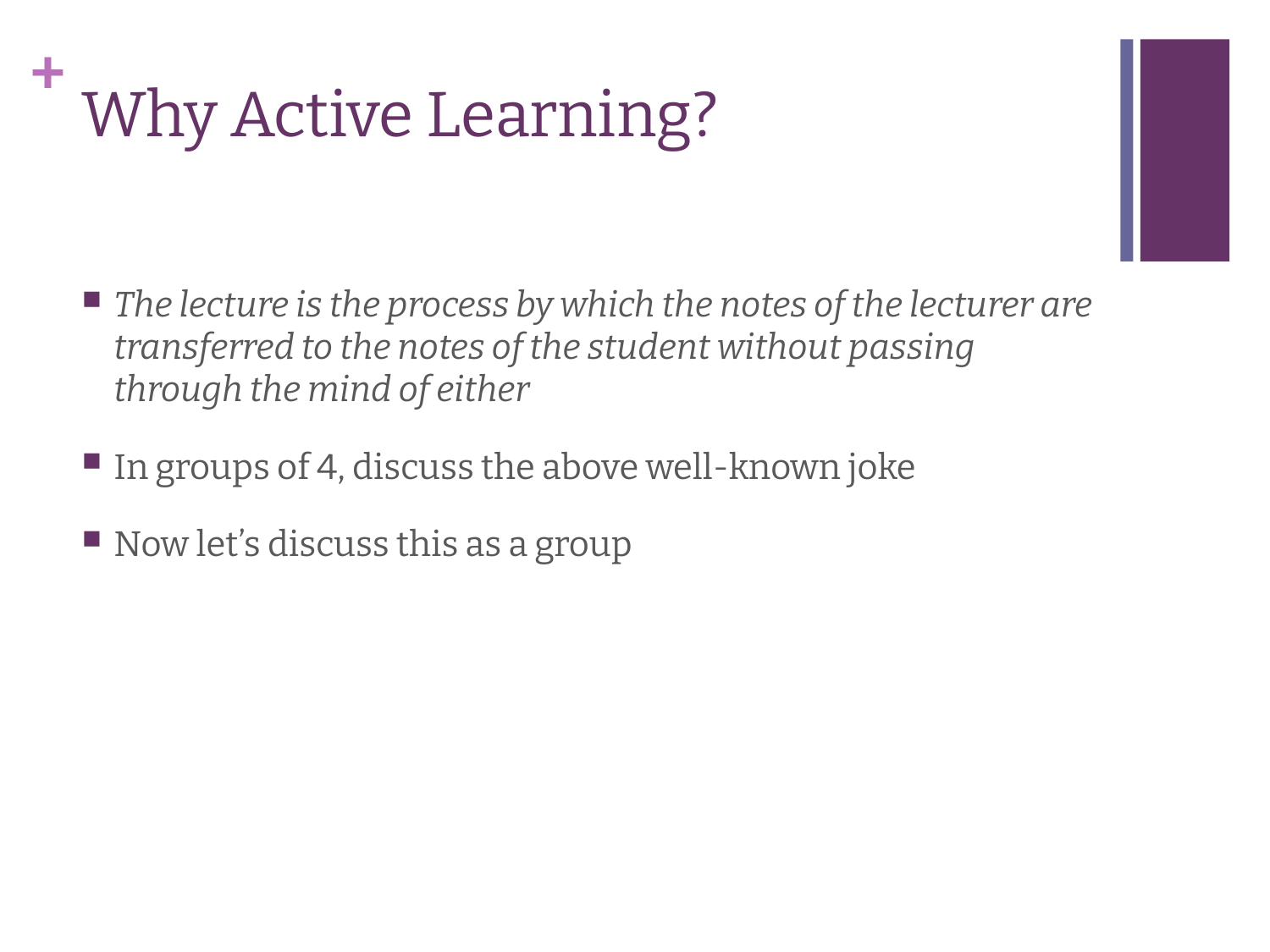

# Why Active Learning?
The lecture is the process by which the notes of the lecturer are transferred to the notes of the student without passing through the mind of either
In groups of 4, discuss the above well-known joke
Now let’s discuss this as a group